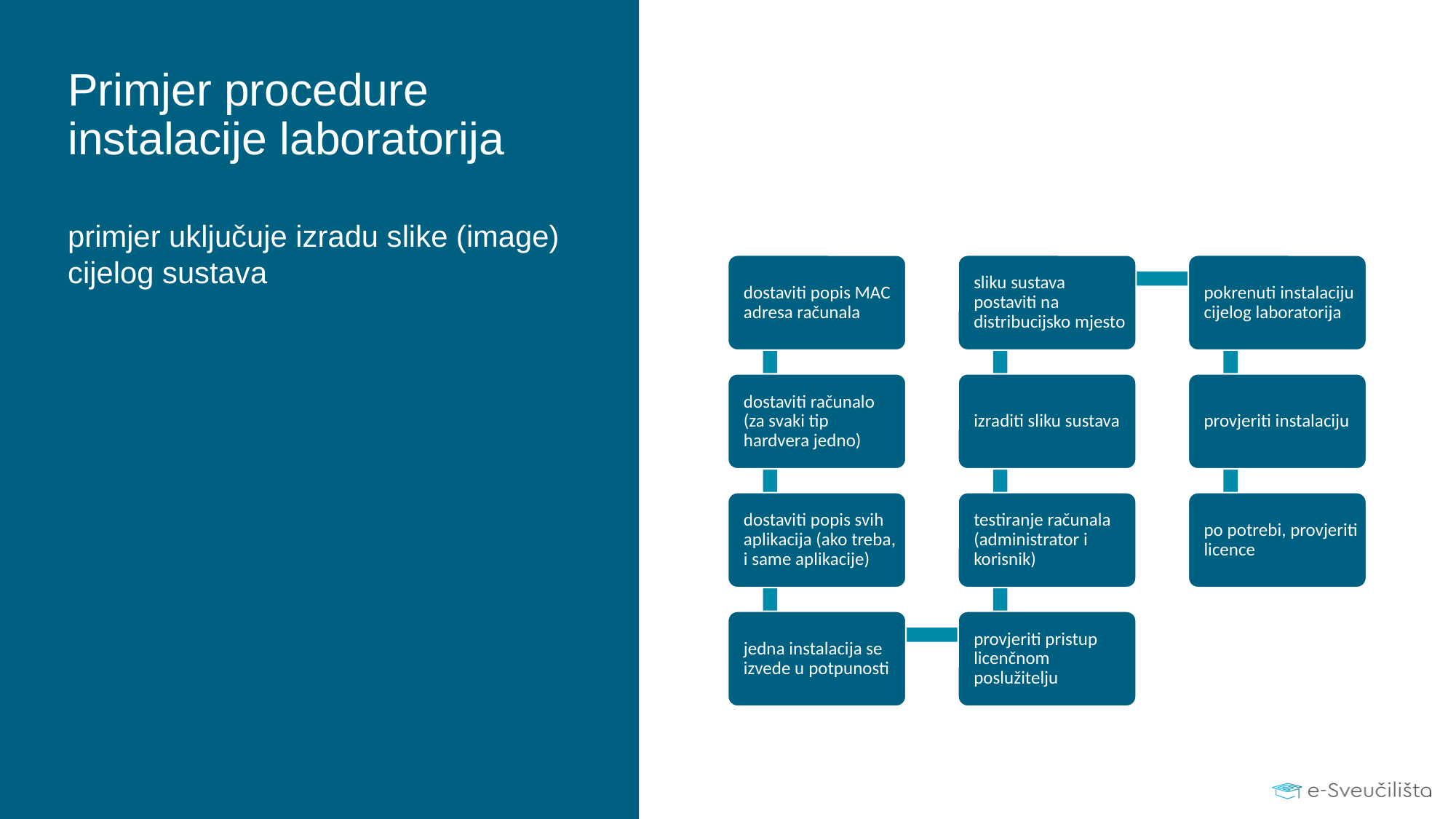

# Primjer procedure instalacije laboratorija
primjer uključuje izradu slike (image) cijelog sustava

dostaviti popis MAC adresa računala
sliku sustava postaviti na distribucijsko mjesto
pokrenuti instalaciju cijelog laboratorija

dostaviti računalo (za svaki tip hardvera jedno)
izraditi sliku sustava
provjeriti instalaciju

dostaviti popis svih aplikacija (ako treba, i same aplikacije)
testiranje računala (administrator i korisnik)
po potrebi, provjeriti licence

jedna instalacija se izvede u potpunosti
provjeriti pristup licenčnom poslužitelju